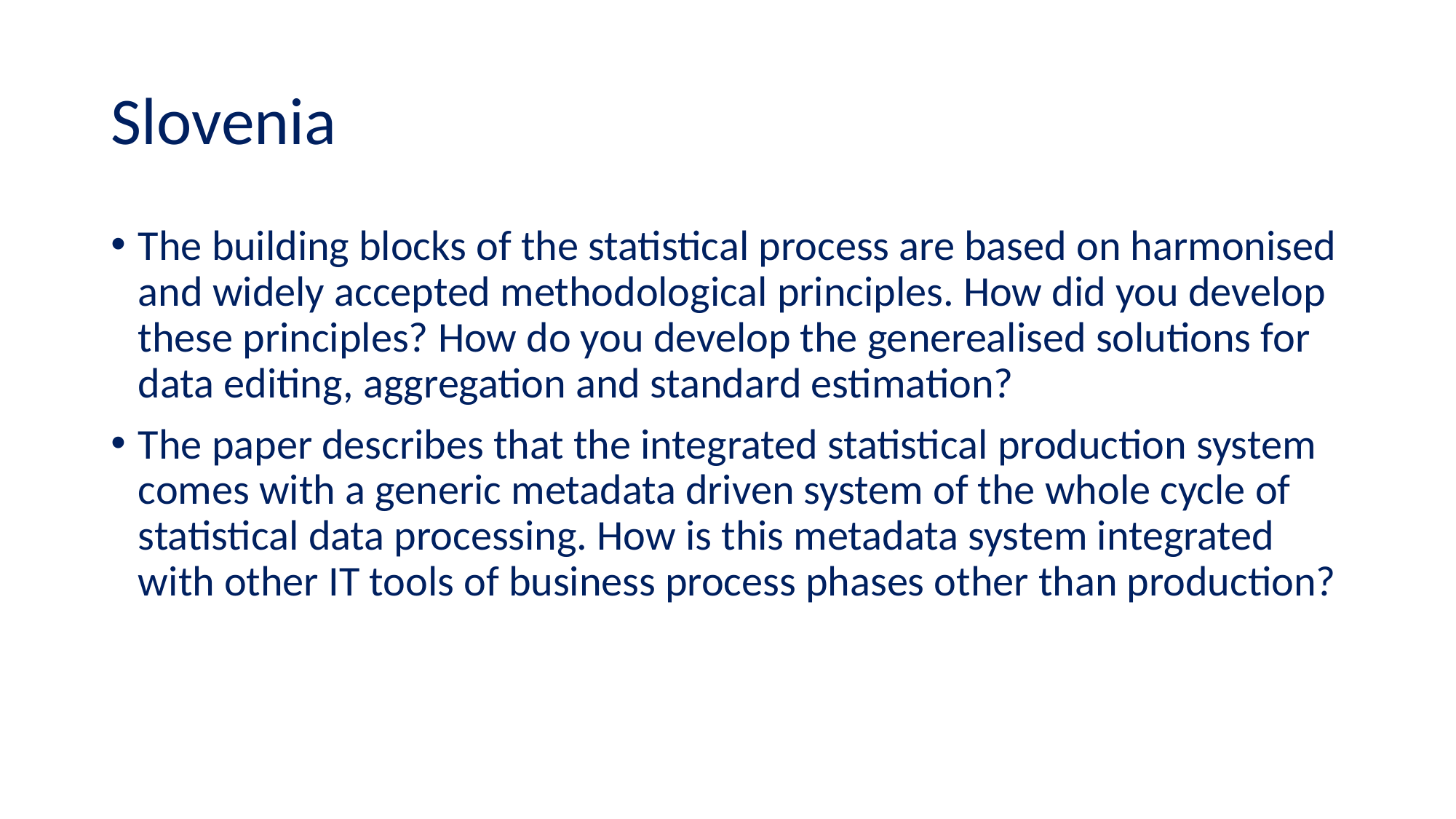

# Slovenia
The building blocks of the statistical process are based on harmonised and widely accepted methodological principles. How did you develop these principles? How do you develop the generealised solutions for data editing, aggregation and standard estimation?
The paper describes that the integrated statistical production system comes with a generic metadata driven system of the whole cycle of statistical data processing. How is this metadata system integrated with other IT tools of business process phases other than production?